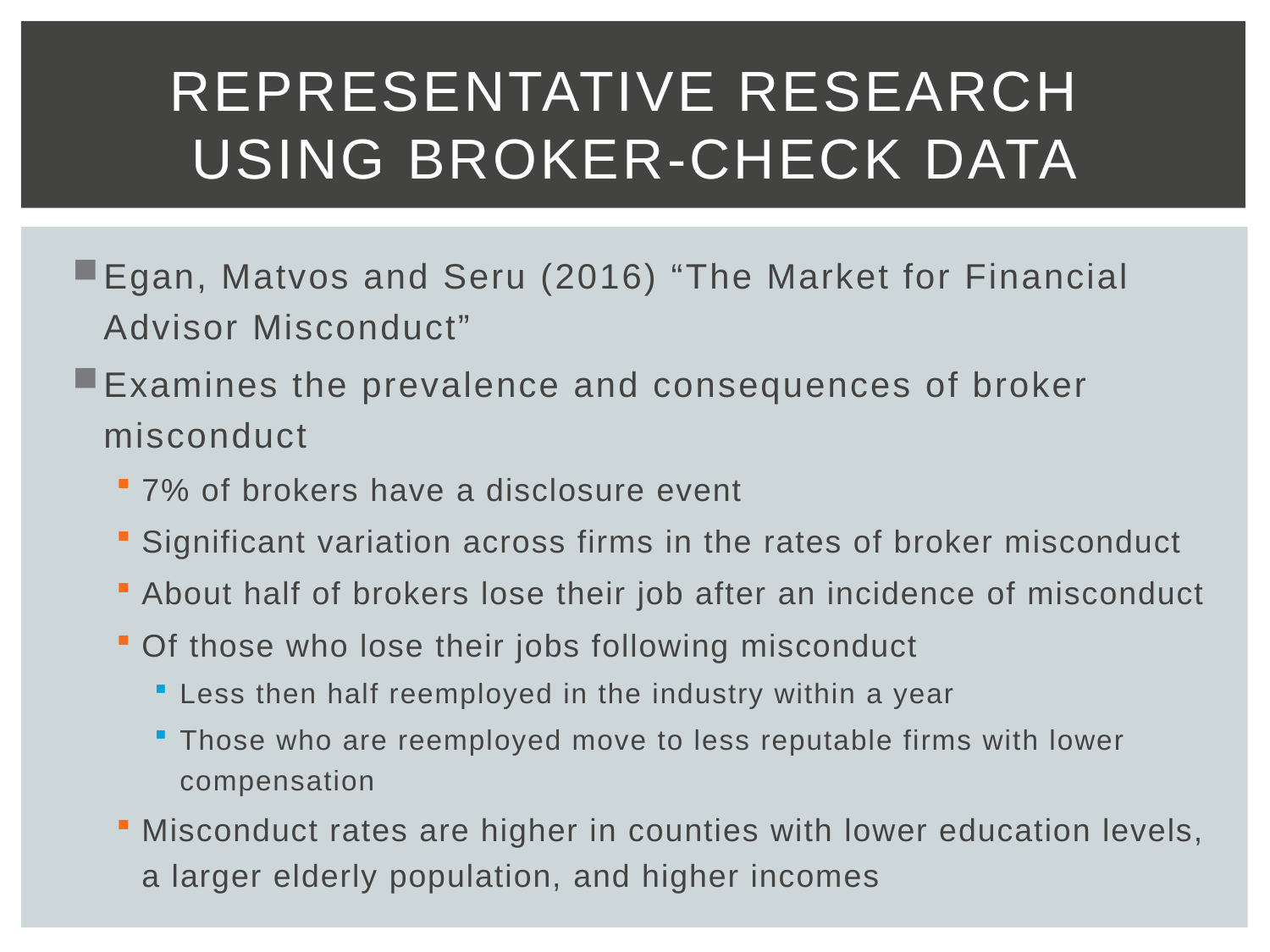

# Representative Research Using Broker-Check Data
Egan, Matvos and Seru (2016) “The Market for Financial Advisor Misconduct”
Examines the prevalence and consequences of broker misconduct
7% of brokers have a disclosure event
Significant variation across firms in the rates of broker misconduct
About half of brokers lose their job after an incidence of misconduct
Of those who lose their jobs following misconduct
Less then half reemployed in the industry within a year
Those who are reemployed move to less reputable firms with lower compensation
Misconduct rates are higher in counties with lower education levels, a larger elderly population, and higher incomes